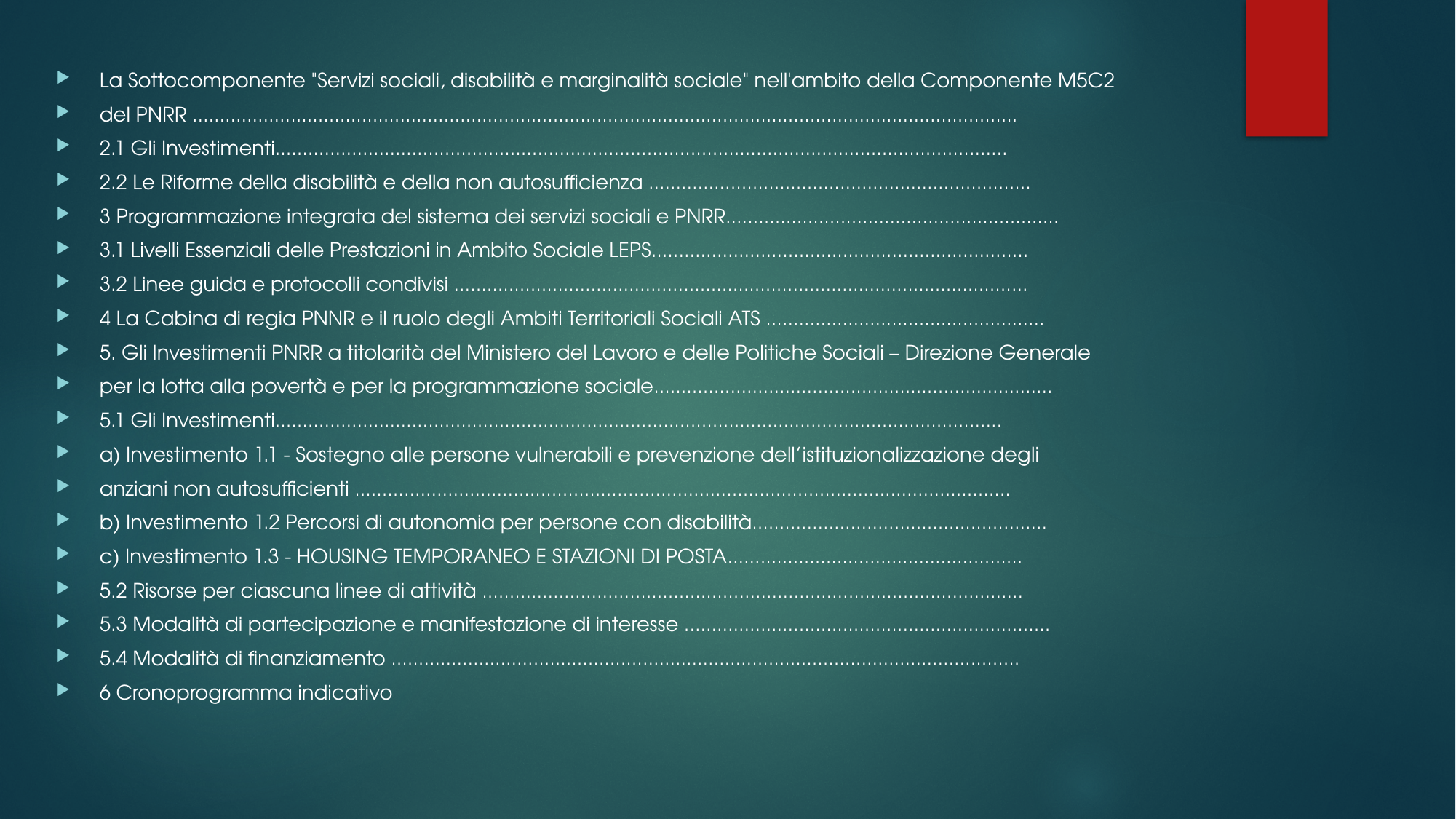

La Sottocomponente "Servizi sociali, disabilità e marginalità sociale" nell'ambito della Componente M5C2
del PNRR .......................................................................................................................................................
2.1 Gli Investimenti......................................................................................................................................
2.2 Le Riforme della disabilità e della non autosufficienza ......................................................................
3 Programmazione integrata del sistema dei servizi sociali e PNRR.............................................................
3.1 Livelli Essenziali delle Prestazioni in Ambito Sociale LEPS.....................................................................
3.2 Linee guida e protocolli condivisi .........................................................................................................
4 La Cabina di regia PNNR e il ruolo degli Ambiti Territoriali Sociali ATS ...................................................
5. Gli Investimenti PNRR a titolarità del Ministero del Lavoro e delle Politiche Sociali – Direzione Generale
per la lotta alla povertà e per la programmazione sociale.........................................................................
5.1 Gli Investimenti.....................................................................................................................................
a) Investimento 1.1 - Sostegno alle persone vulnerabili e prevenzione dell’istituzionalizzazione degli
anziani non autosufficienti ........................................................................................................................
b) Investimento 1.2 Percorsi di autonomia per persone con disabilità......................................................
c) Investimento 1.3 - HOUSING TEMPORANEO E STAZIONI DI POSTA......................................................
5.2 Risorse per ciascuna linee di attività ...................................................................................................
5.3 Modalità di partecipazione e manifestazione di interesse ...................................................................
5.4 Modalità di finanziamento ...................................................................................................................
6 Cronoprogramma indicativo